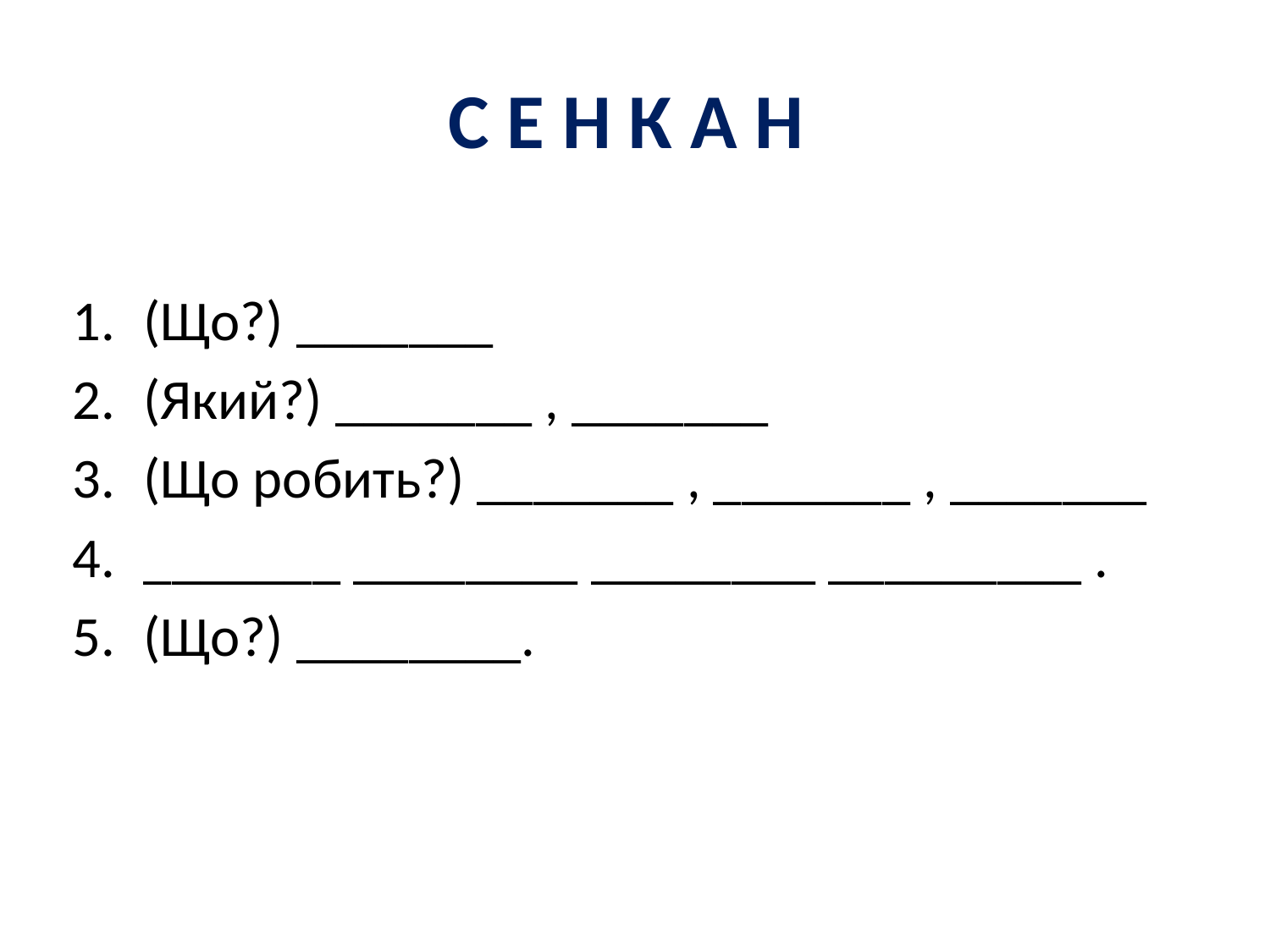

# С Е Н К А Н
(Що?) _______
(Який?) _______ , _______
(Що робить?) _______ , _______ , _______
_______ ________ ________ _________ .
(Що?) ________.